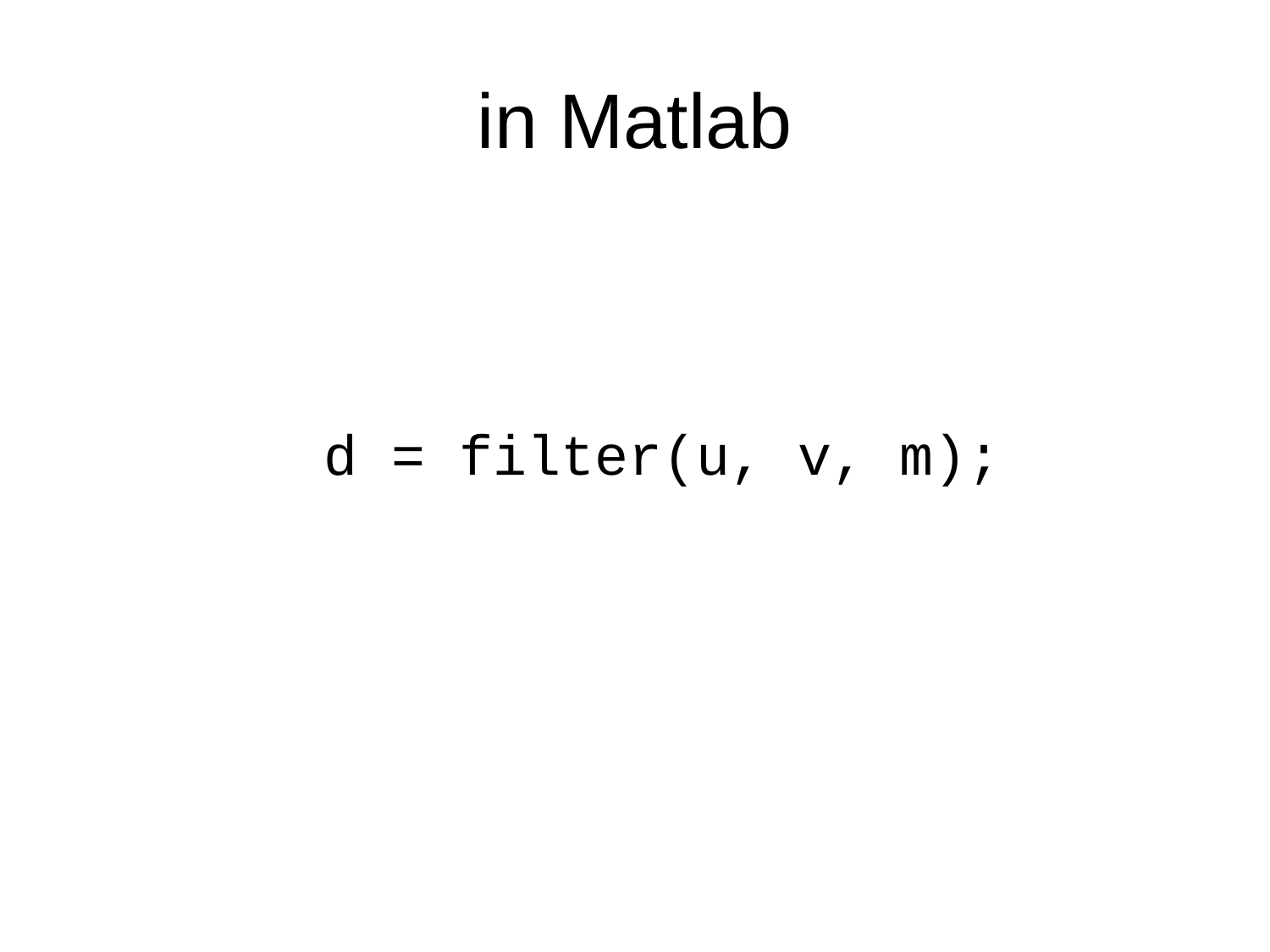

# in Matlab
       d = filter(u, v, m);